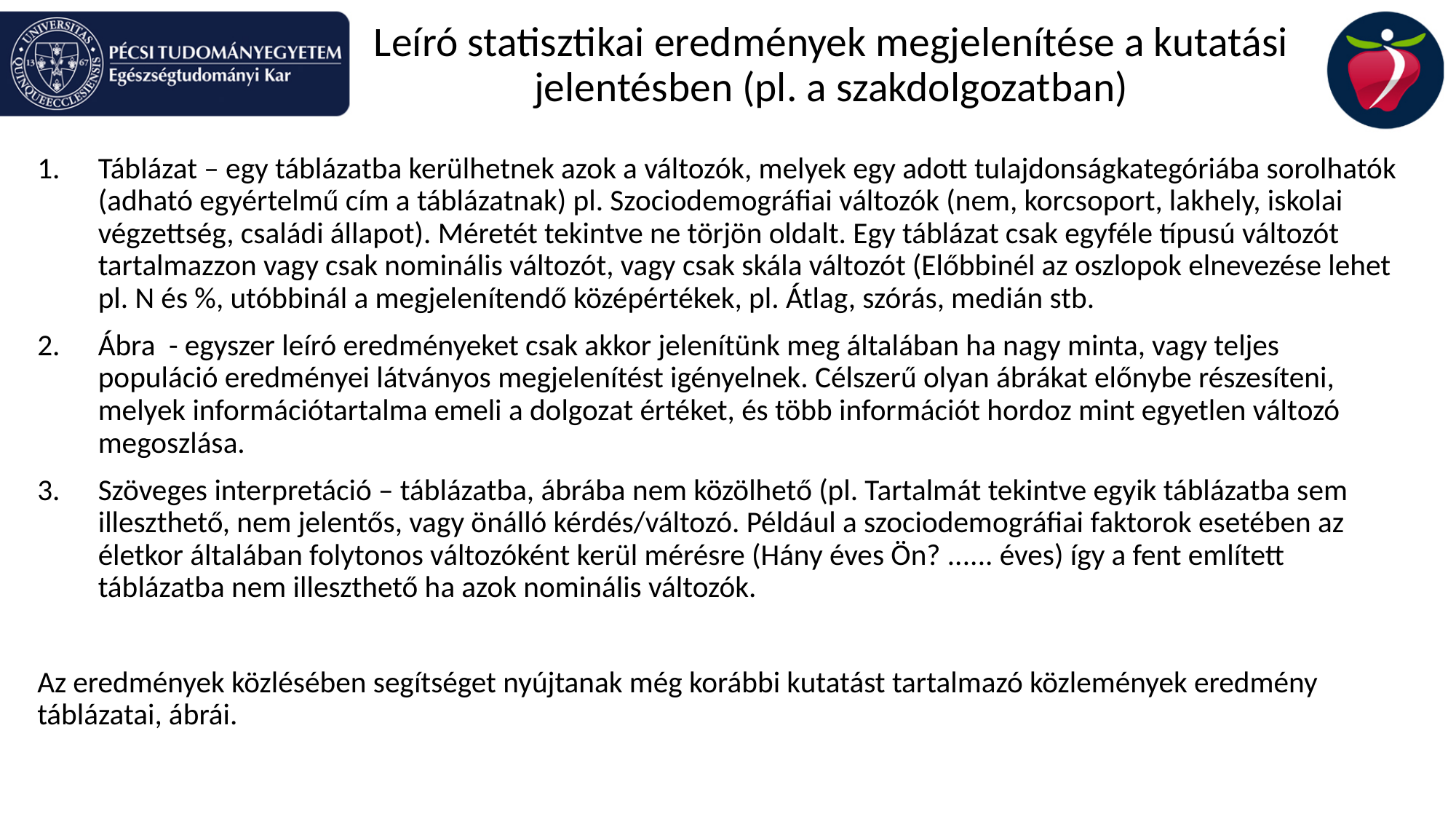

# Leíró statisztikai eredmények megjelenítése a kutatási jelentésben (pl. a szakdolgozatban)
Táblázat – egy táblázatba kerülhetnek azok a változók, melyek egy adott tulajdonságkategóriába sorolhatók (adható egyértelmű cím a táblázatnak) pl. Szociodemográfiai változók (nem, korcsoport, lakhely, iskolai végzettség, családi állapot). Méretét tekintve ne törjön oldalt. Egy táblázat csak egyféle típusú változót tartalmazzon vagy csak nominális változót, vagy csak skála változót (Előbbinél az oszlopok elnevezése lehet pl. N és %, utóbbinál a megjelenítendő középértékek, pl. Átlag, szórás, medián stb.
Ábra  - egyszer leíró eredményeket csak akkor jelenítünk meg általában ha nagy minta, vagy teljes populáció eredményei látványos megjelenítést igényelnek. Célszerű olyan ábrákat előnybe részesíteni, melyek információtartalma emeli a dolgozat értéket, és több információt hordoz mint egyetlen változó megoszlása.
Szöveges interpretáció – táblázatba, ábrába nem közölhető (pl. Tartalmát tekintve egyik táblázatba sem illeszthető, nem jelentős, vagy önálló kérdés/változó. Például a szociodemográfiai faktorok esetében az életkor általában folytonos változóként kerül mérésre (Hány éves Ön? ...... éves) így a fent említett táblázatba nem illeszthető ha azok nominális változók.

Az eredmények közlésében segítséget nyújtanak még korábbi kutatást tartalmazó közlemények eredmény táblázatai, ábrái.